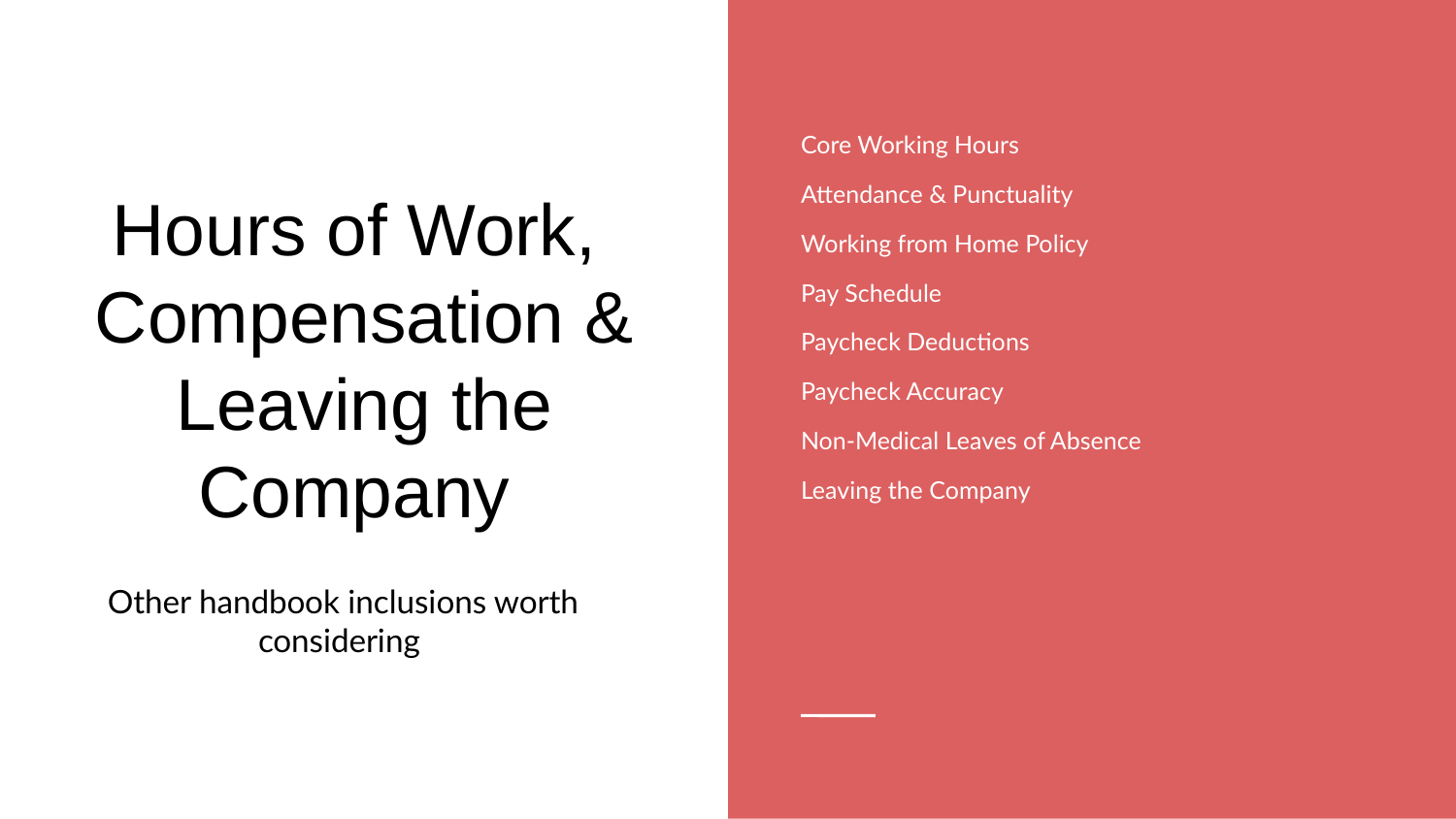

Core Working Hours
Attendance & Punctuality
Working from Home Policy
Pay Schedule
Paycheck Deductions
Paycheck Accuracy
Non-Medical Leaves of Absence
Leaving the Company
# Hours of Work,
Compensation & Leaving the Company
Other handbook inclusions worth considering